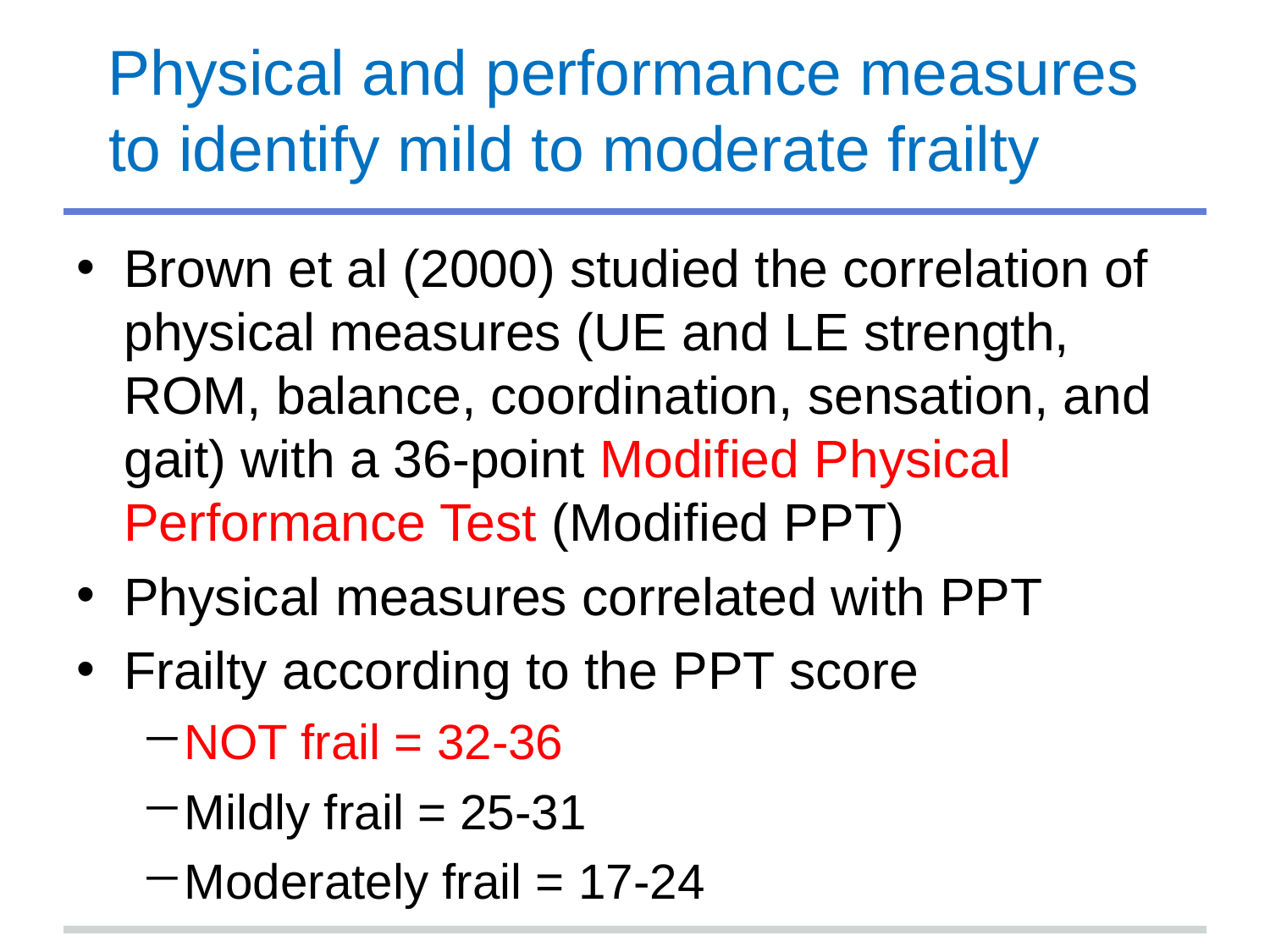

# Physical and performance measures to identify mild to moderate frailty
Brown et al (2000) studied the correlation of physical measures (UE and LE strength, ROM, balance, coordination, sensation, and gait) with a 36-point Modified Physical Performance Test (Modified PPT)
Physical measures correlated with PPT
Frailty according to the PPT score
NOT frail = 32-36
Mildly frail = 25-31
Moderately frail = 17-24